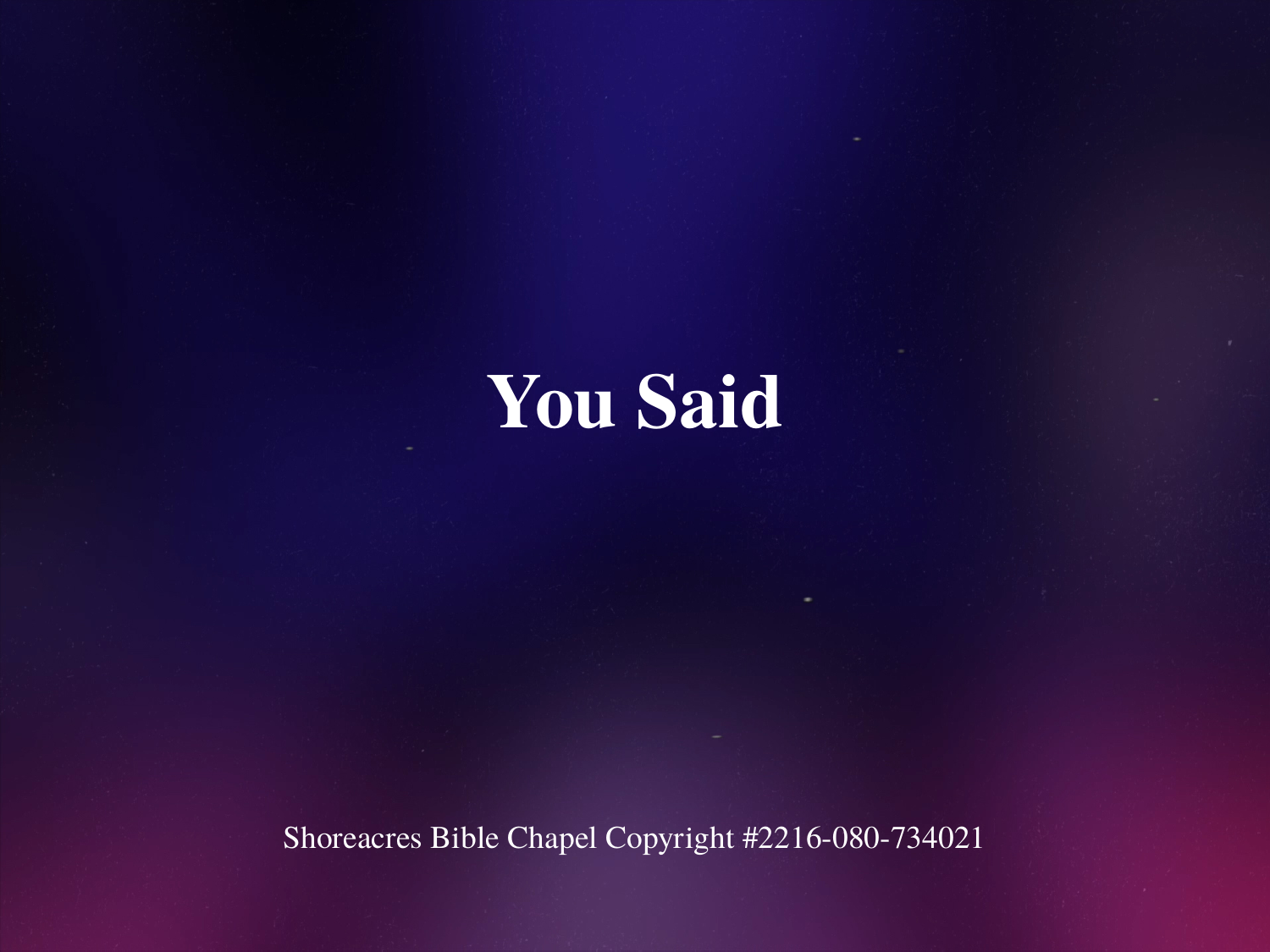

# You Said

Shoreacres Bible Chapel Copyright #2216-080-734021